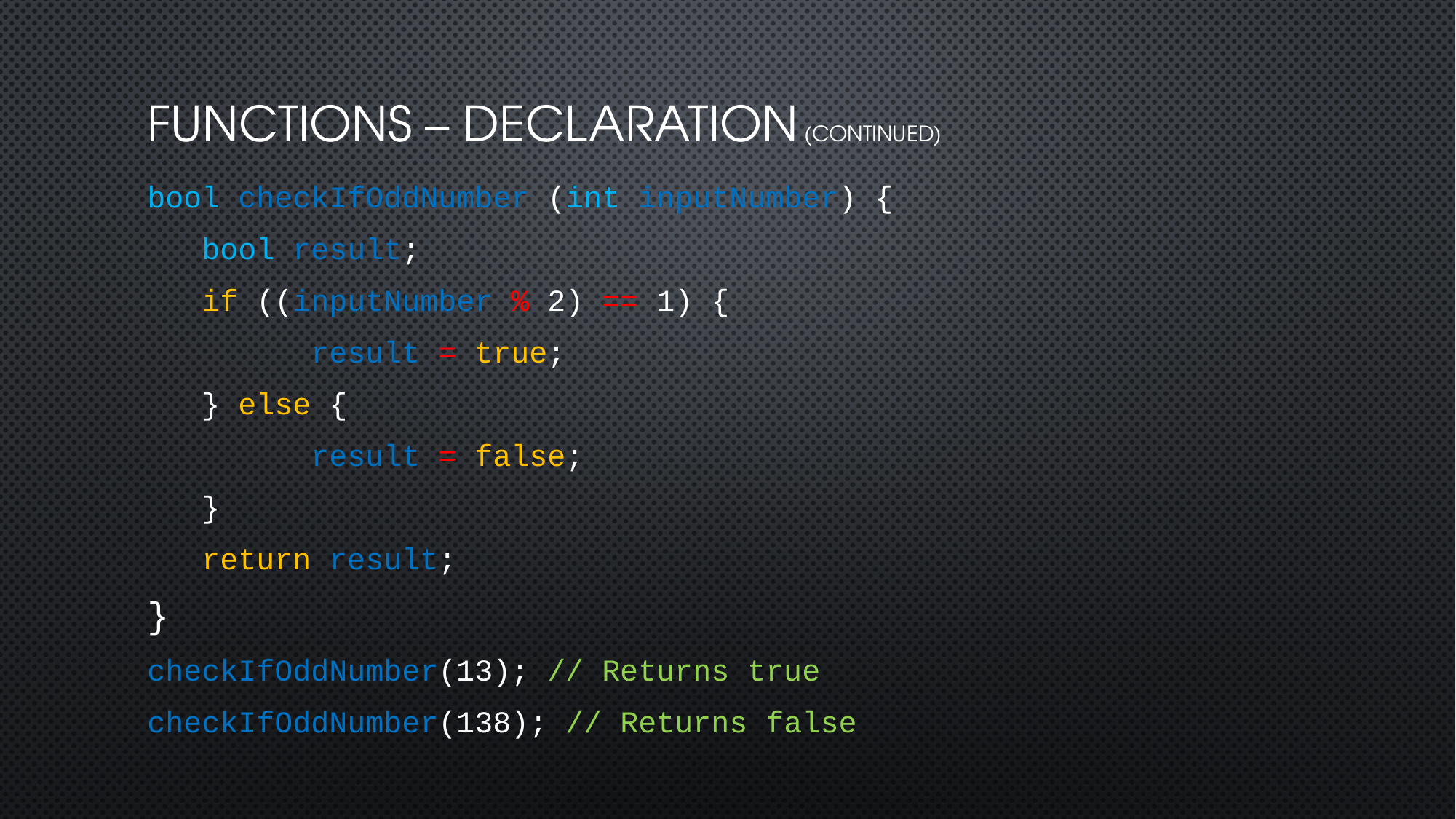

# Functions – Declaration (Continued)
bool checkIfOddNumber (int inputNumber) {
bool result;
if ((inputNumber % 2) == 1) {
	result = true;
} else {
	result = false;
}
return result;
}
checkIfOddNumber(13); // Returns true
checkIfOddNumber(138); // Returns false